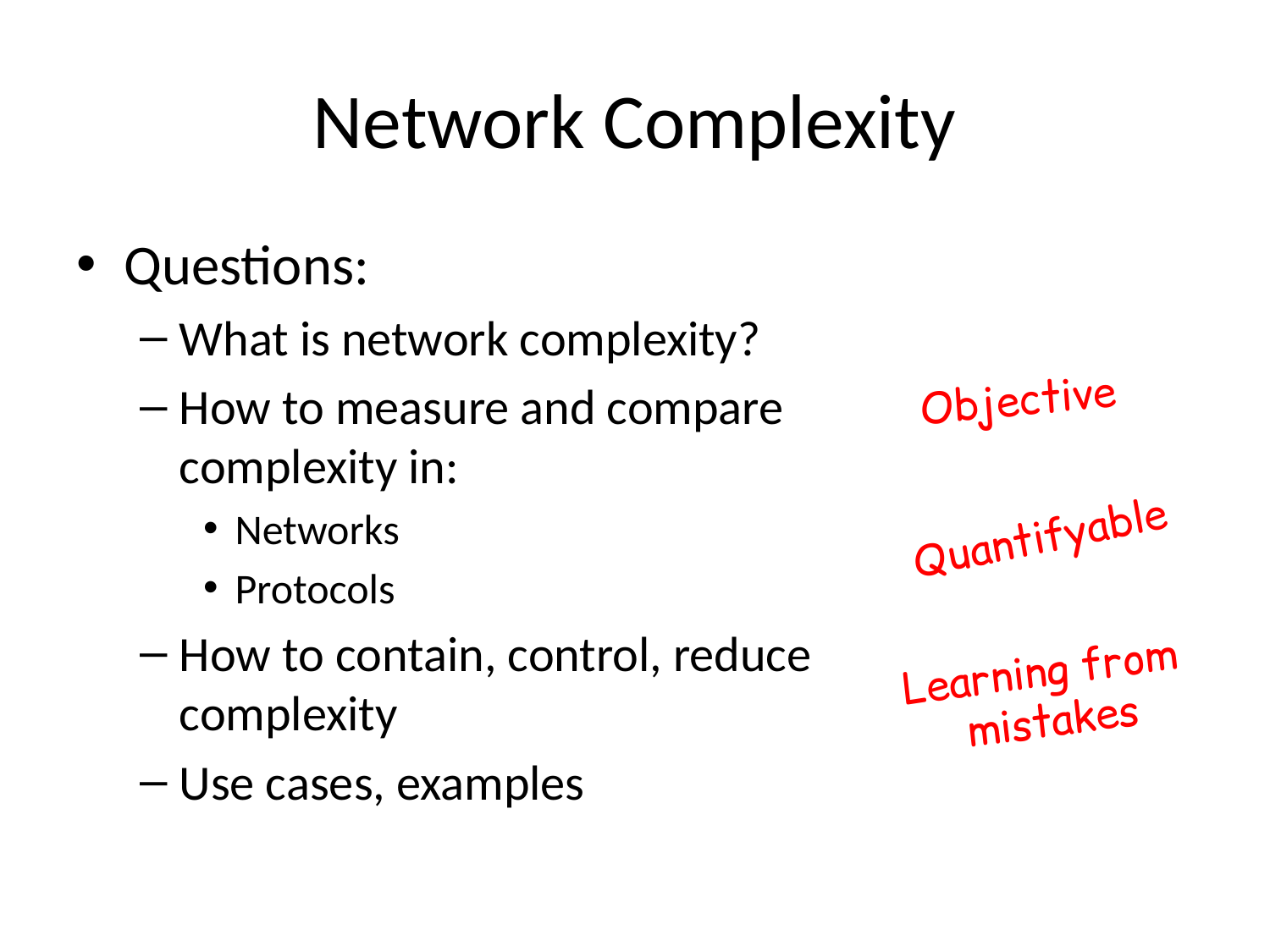

# Network Complexity
Questions:
What is network complexity?
How to measure and compare complexity in:
Networks
Protocols
How to contain, control, reduce complexity
Use cases, examples
Objective
Quantifyable
Learning from
mistakes